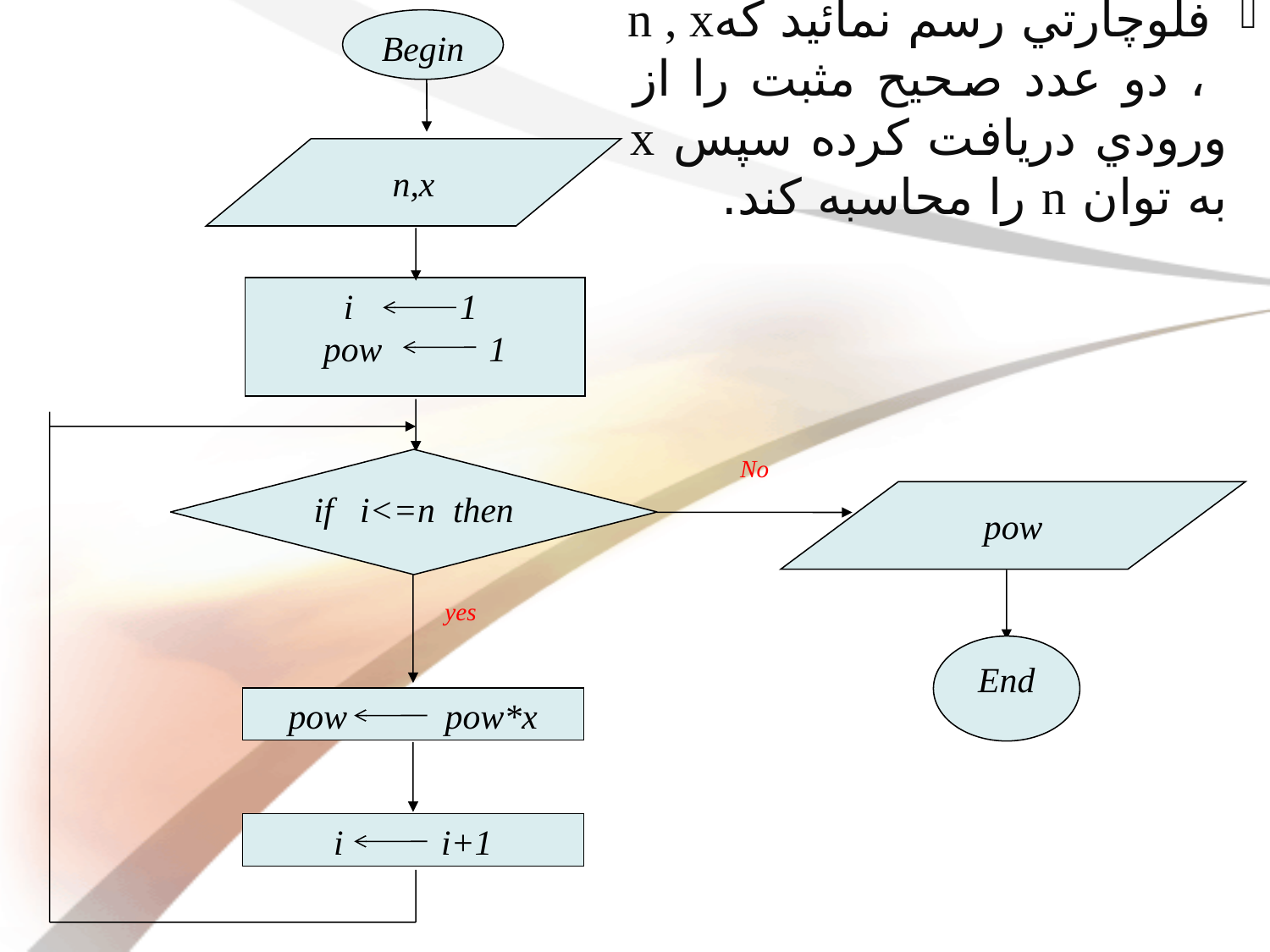

فلوچارتي رسم نمائيد كهn , x  ، دو عدد صحيح مثبت را از ورودي دريافت كرده سپس x به توان n را محاسبه كند.
Begin

n,x

i            1
pow            1

No
if   i<=n  then
pow

yes
End
pow           pow*x

i           i+1